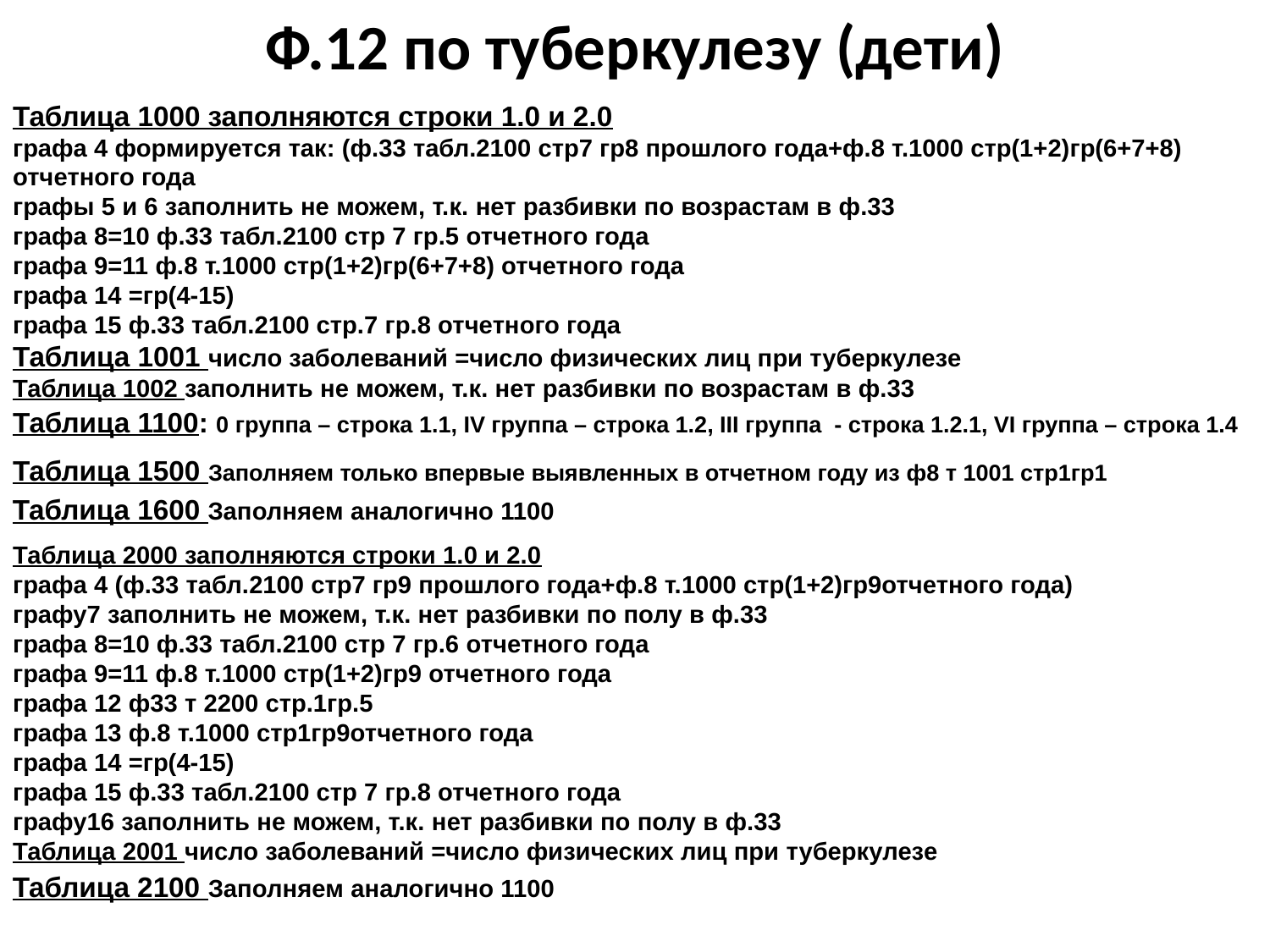

Ф.12 по туберкулезу (дети)
Таблица 1000 заполняются строки 1.0 и 2.0
графа 4 формируется так: (ф.33 табл.2100 стр7 гр8 прошлого года+ф.8 т.1000 стр(1+2)гр(6+7+8) отчетного года
графы 5 и 6 заполнить не можем, т.к. нет разбивки по возрастам в ф.33
графа 8=10 ф.33 табл.2100 стр 7 гр.5 отчетного года
графа 9=11 ф.8 т.1000 стр(1+2)гр(6+7+8) отчетного года
графа 14 =гр(4-15)
графа 15 ф.33 табл.2100 стр.7 гр.8 отчетного года
Таблица 1001 число заболеваний =число физических лиц при туберкулезе
Таблица 1002 заполнить не можем, т.к. нет разбивки по возрастам в ф.33
Таблица 1100: 0 группа – строка 1.1, IV группа – строка 1.2, III группа  - строка 1.2.1, VI группа – строка 1.4
Таблица 1500 Заполняем только впервые выявленных в отчетном году из ф8 т 1001 стр1гр1
Таблица 1600 Заполняем аналогично 1100
Таблица 2000 заполняются строки 1.0 и 2.0
графа 4 (ф.33 табл.2100 стр7 гр9 прошлого года+ф.8 т.1000 стр(1+2)гр9отчетного года)
графу7 заполнить не можем, т.к. нет разбивки по полу в ф.33
графа 8=10 ф.33 табл.2100 стр 7 гр.6 отчетного года
графа 9=11 ф.8 т.1000 стр(1+2)гр9 отчетного года
графа 12 ф33 т 2200 стр.1гр.5
графа 13 ф.8 т.1000 стр1гр9отчетного года
графа 14 =гр(4-15)
графа 15 ф.33 табл.2100 стр 7 гр.8 отчетного года
графу16 заполнить не можем, т.к. нет разбивки по полу в ф.33
Таблица 2001 число заболеваний =число физических лиц при туберкулезе
Таблица 2100 Заполняем аналогично 1100